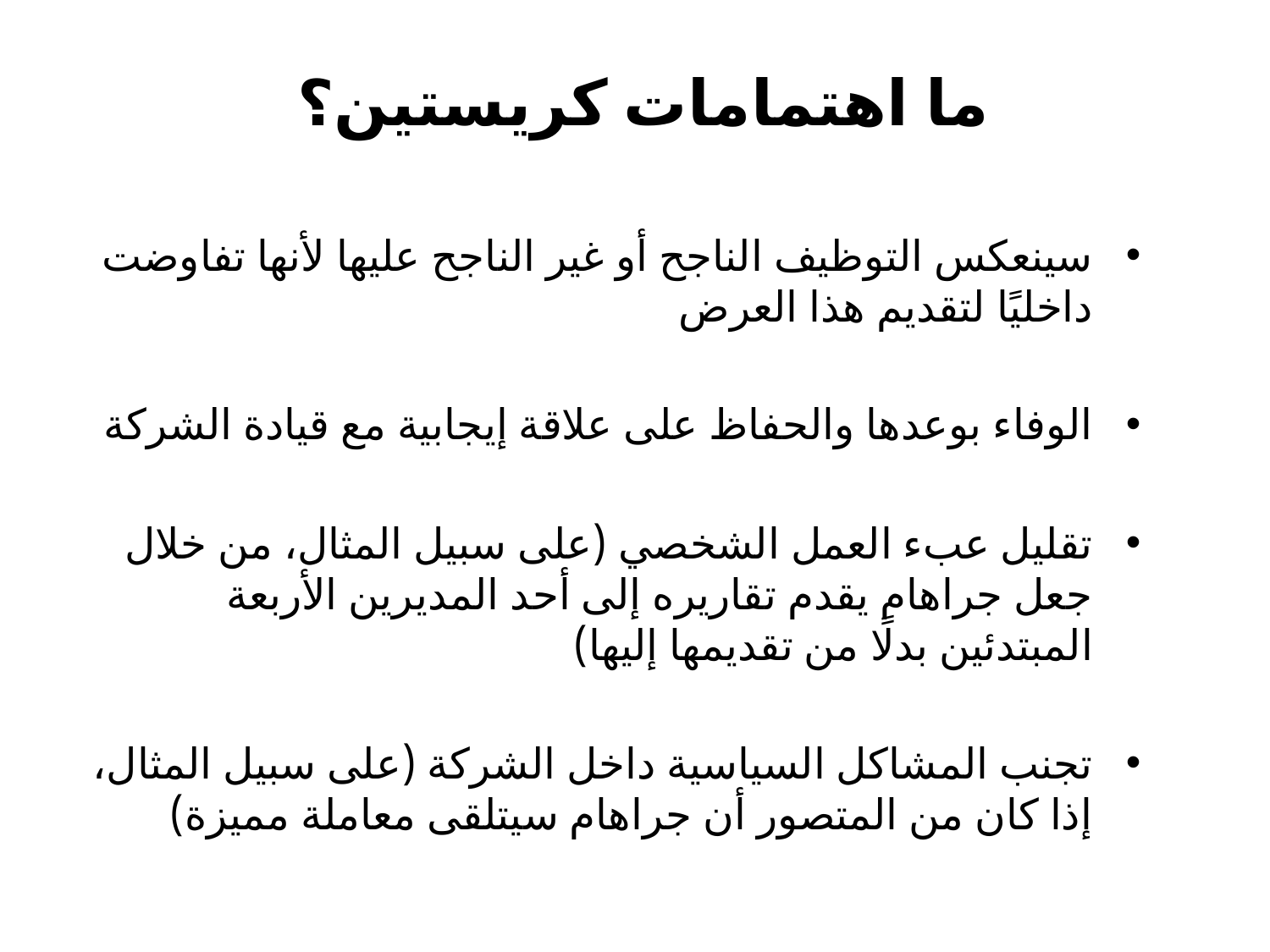

# ما اهتمامات كريستين؟
سينعكس التوظيف الناجح أو غير الناجح عليها لأنها تفاوضت داخليًا لتقديم هذا العرض

الوفاء بوعدها والحفاظ على علاقة إيجابية مع قيادة الشركة

تقليل عبء العمل الشخصي (على سبيل المثال، من خلال جعل جراهام يقدم تقاريره إلى أحد المديرين الأربعة المبتدئين بدلًا من تقديمها إليها)

تجنب المشاكل السياسية داخل الشركة (على سبيل المثال، إذا كان من المتصور أن جراهام سيتلقى معاملة مميزة)